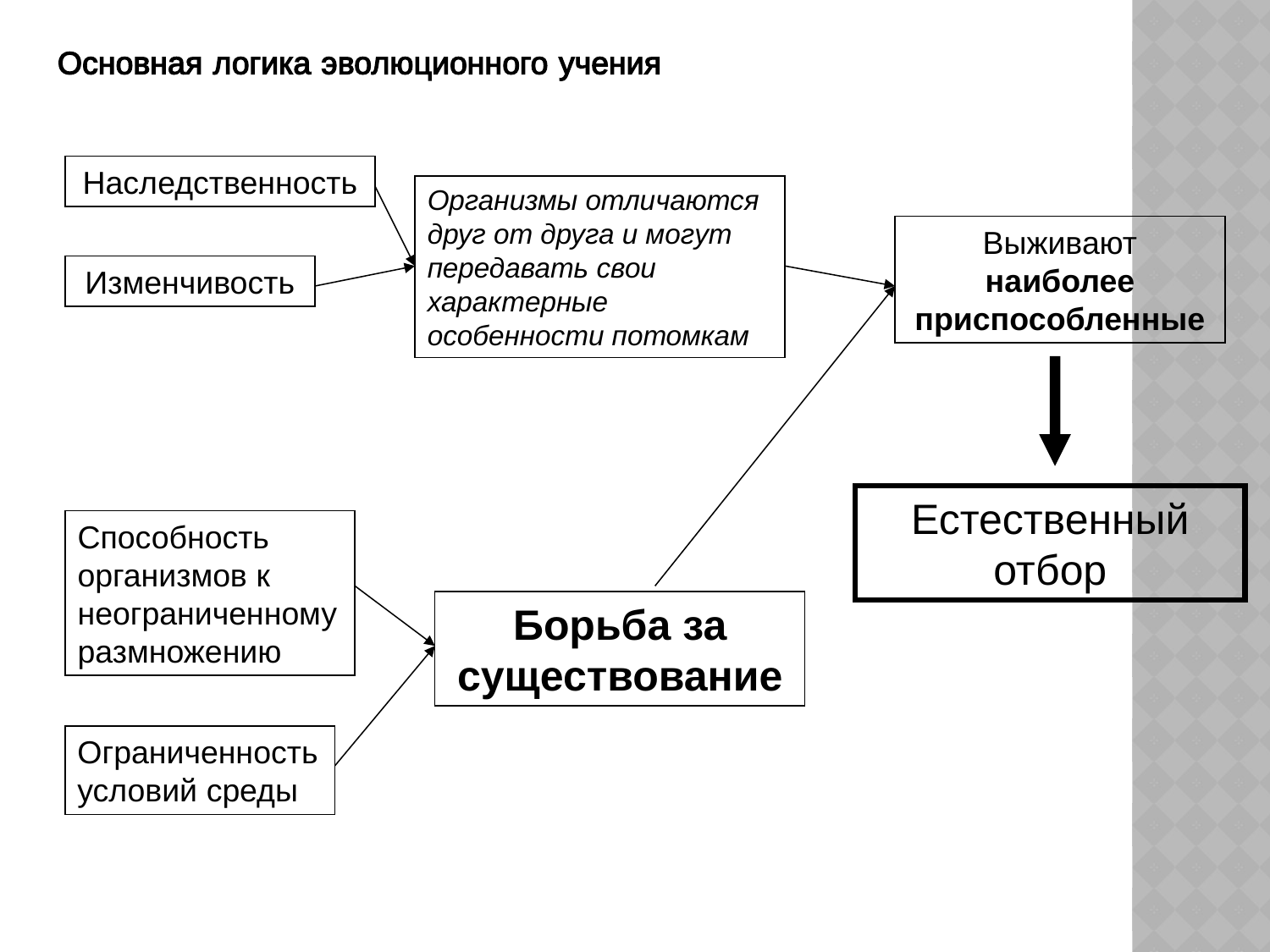

Основная логика эволюционного учения
Наследственность
Организмы отличаются друг от друга и могут передавать свои характерные особенности потомкам

Выживают наиболее приспособленные
Изменчивость

Естественный отбор
Способность организмов к неограниченному размножению

Борьба за существование

Ограниченность условий среды